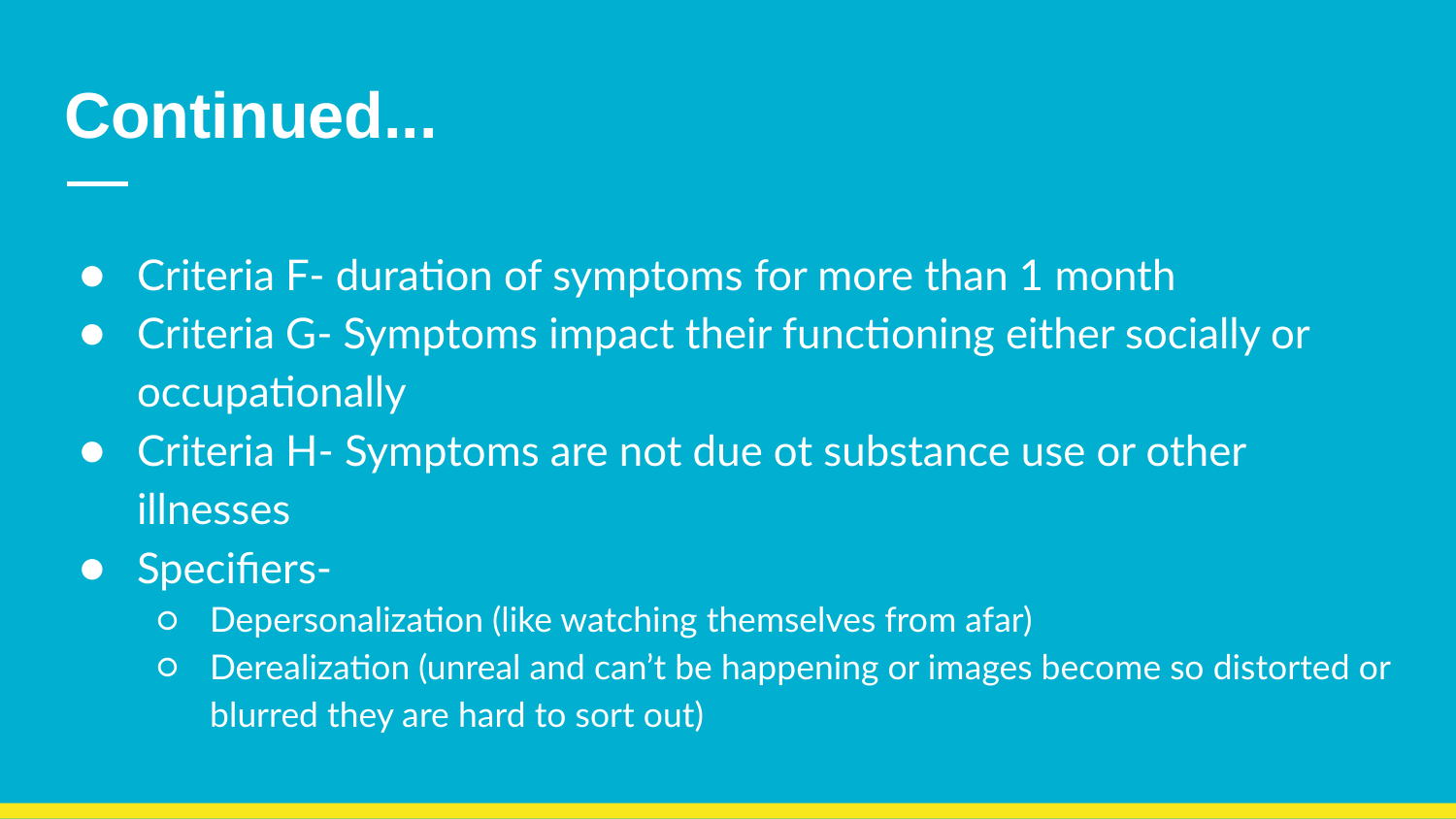

# Continued...
Criteria F- duration of symptoms for more than 1 month
Criteria G- Symptoms impact their functioning either socially or occupationally
Criteria H- Symptoms are not due ot substance use or other illnesses
Specifiers-
Depersonalization (like watching themselves from afar)
Derealization (unreal and can’t be happening or images become so distorted or blurred they are hard to sort out)